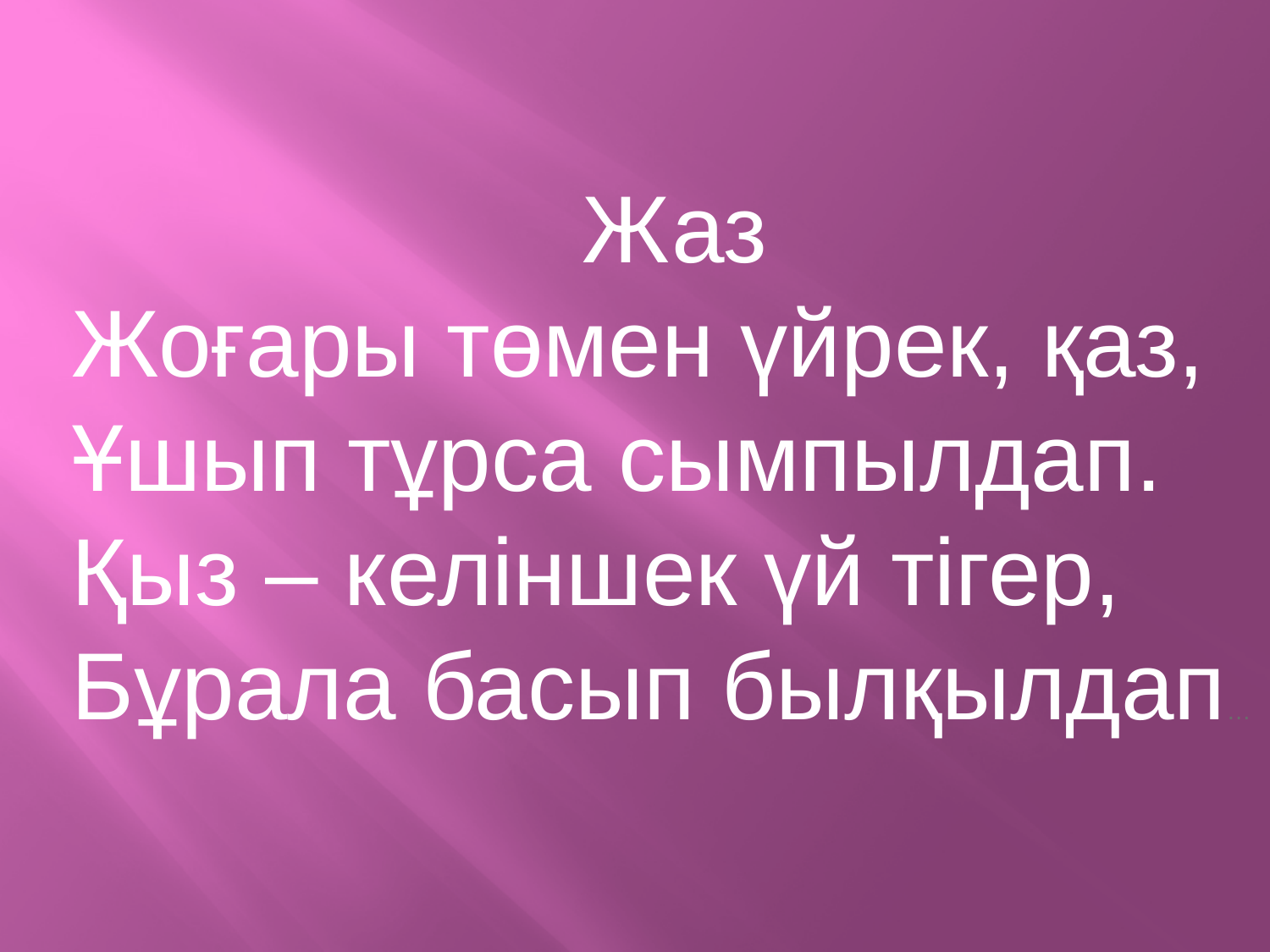

Жаз
Жоғары төмен үйрек, қаз,
Ұшып тұрса сымпылдап.
Қыз – келіншек үй тігер,
Бұрала басып былқылдап…